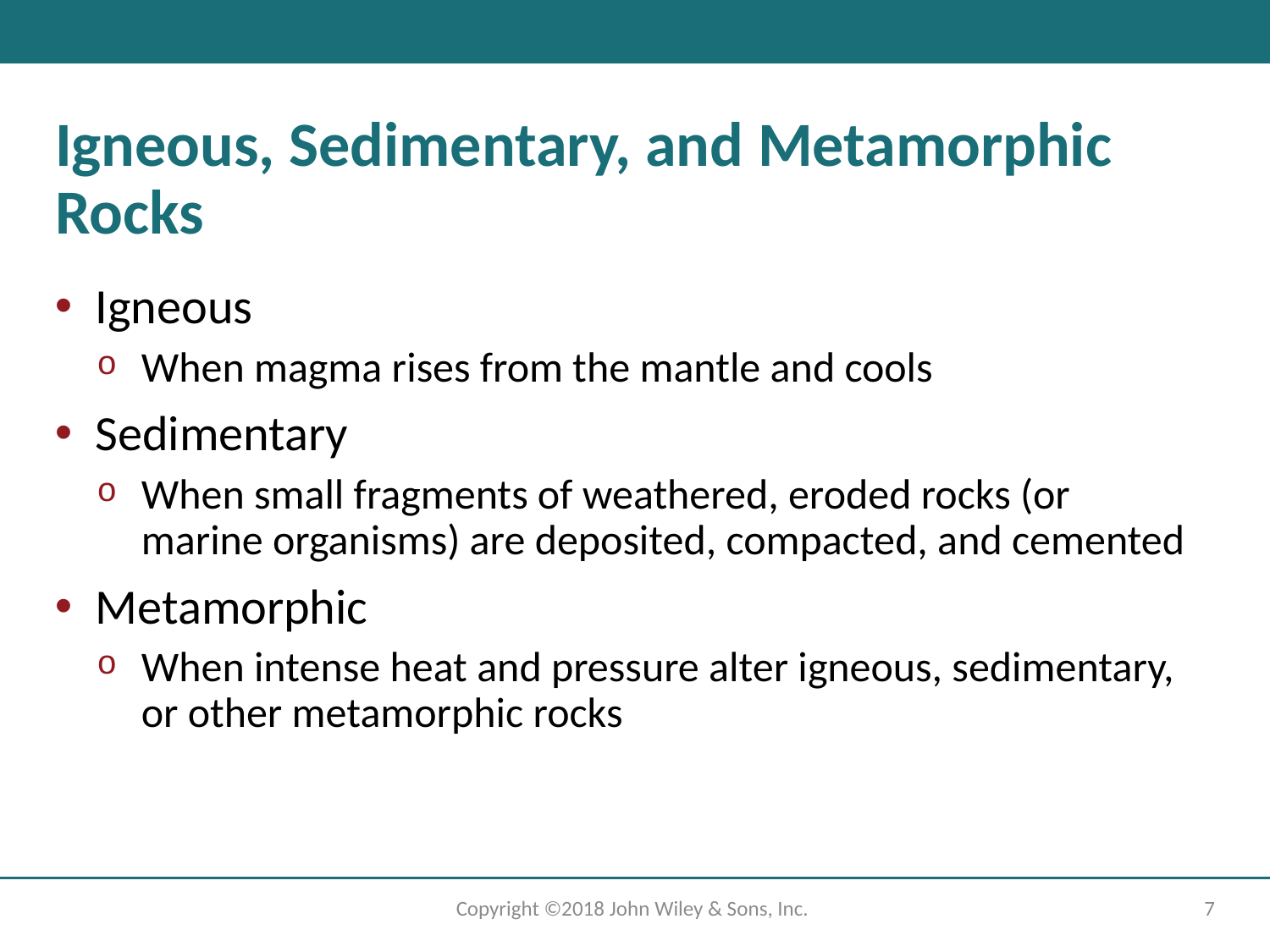

# Igneous, Sedimentary, and Metamorphic Rocks
Igneous
When magma rises from the mantle and cools
Sedimentary
When small fragments of weathered, eroded rocks (or marine organisms) are deposited, compacted, and cemented
Metamorphic
When intense heat and pressure alter igneous, sedimentary, or other metamorphic rocks
Copyright ©2018 John Wiley & Sons, Inc.
7